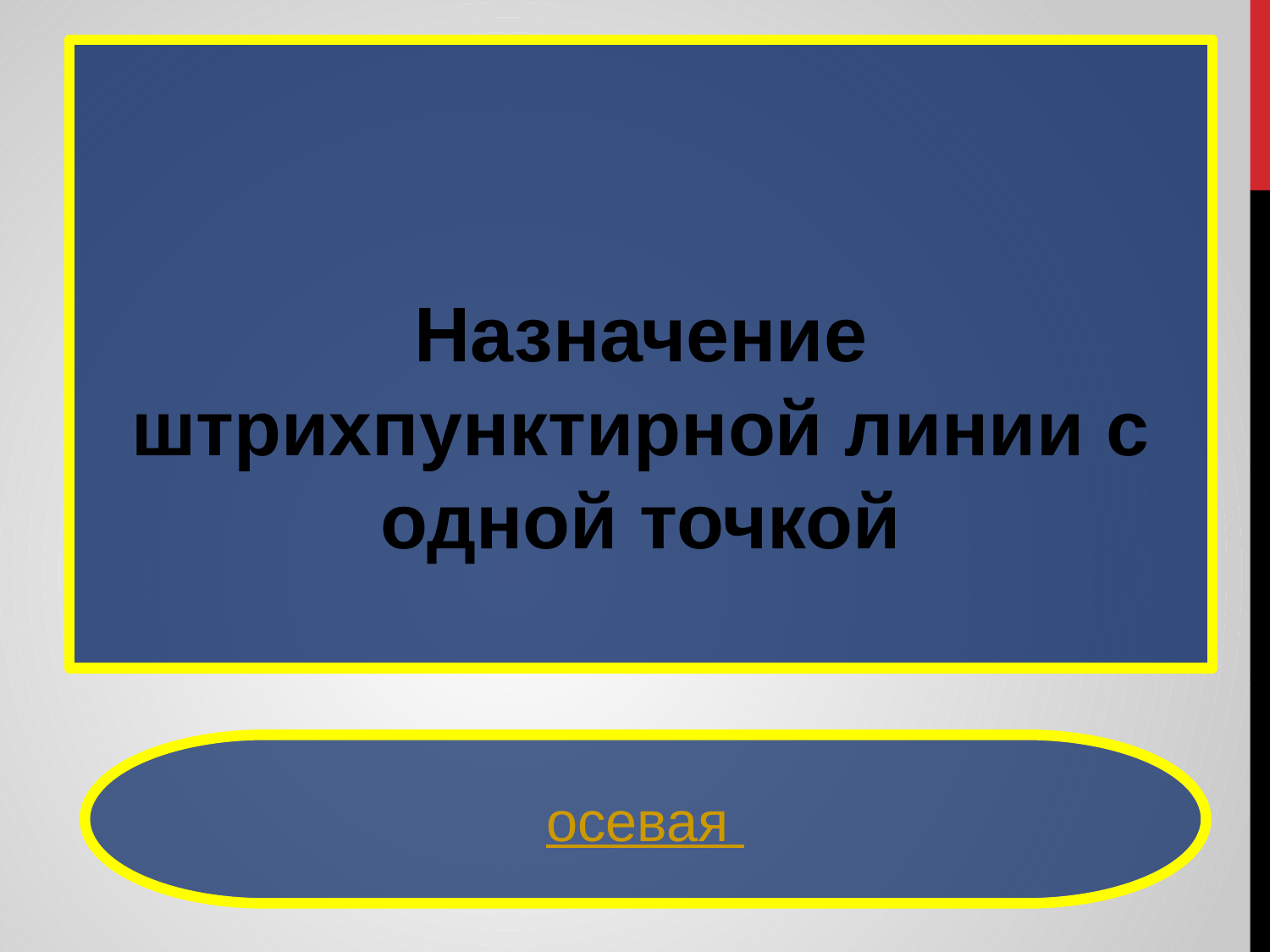

Назначение штрихпунктирной линии с одной точкой
осевая